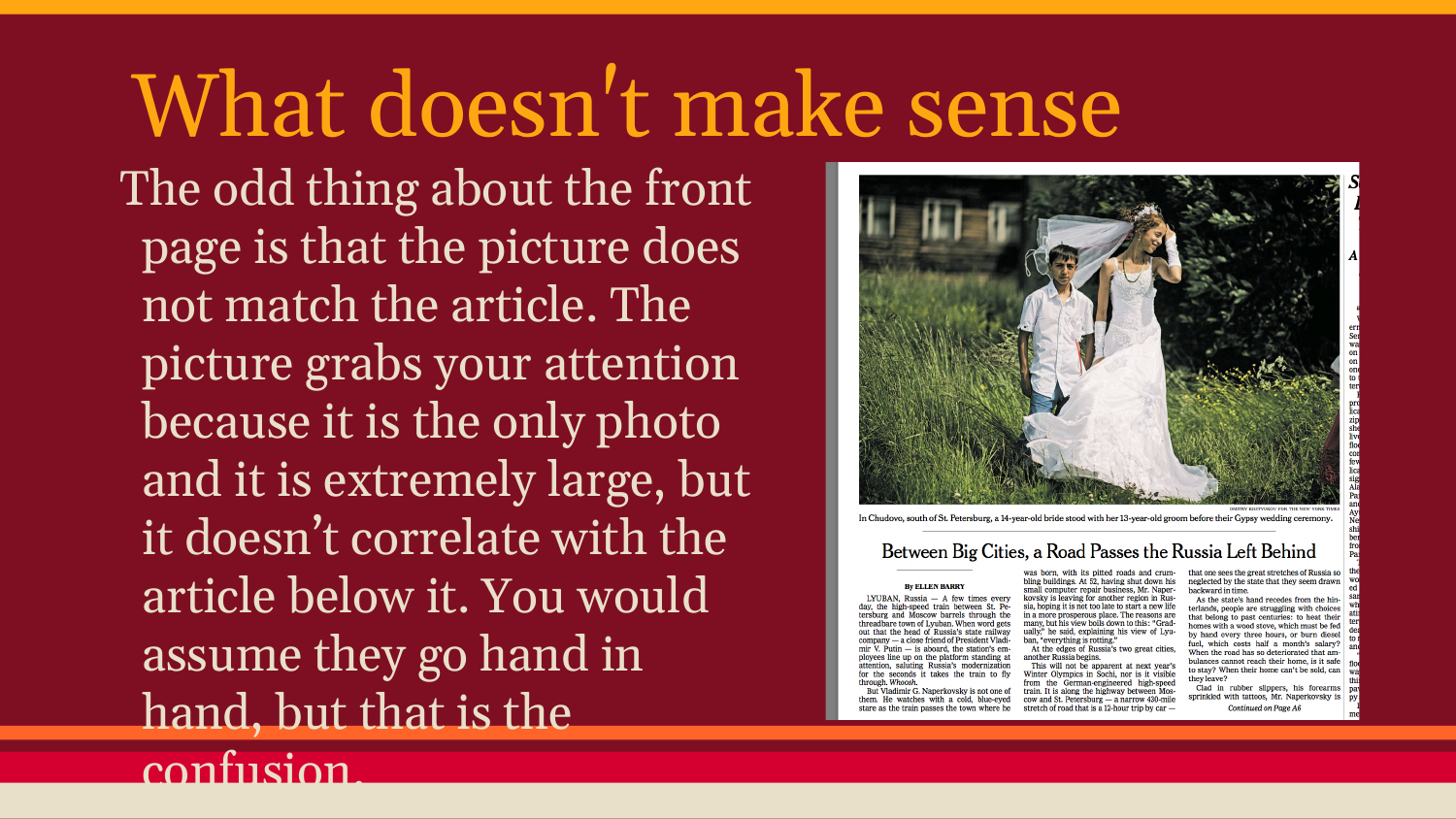

# What doesn't make sense
The odd thing about the front page is that the picture does not match the article. The picture grabs your attention because it is the only photo and it is extremely large, but it doesn’t correlate with the article below it. You would assume they go hand in hand, but that is the confusion.